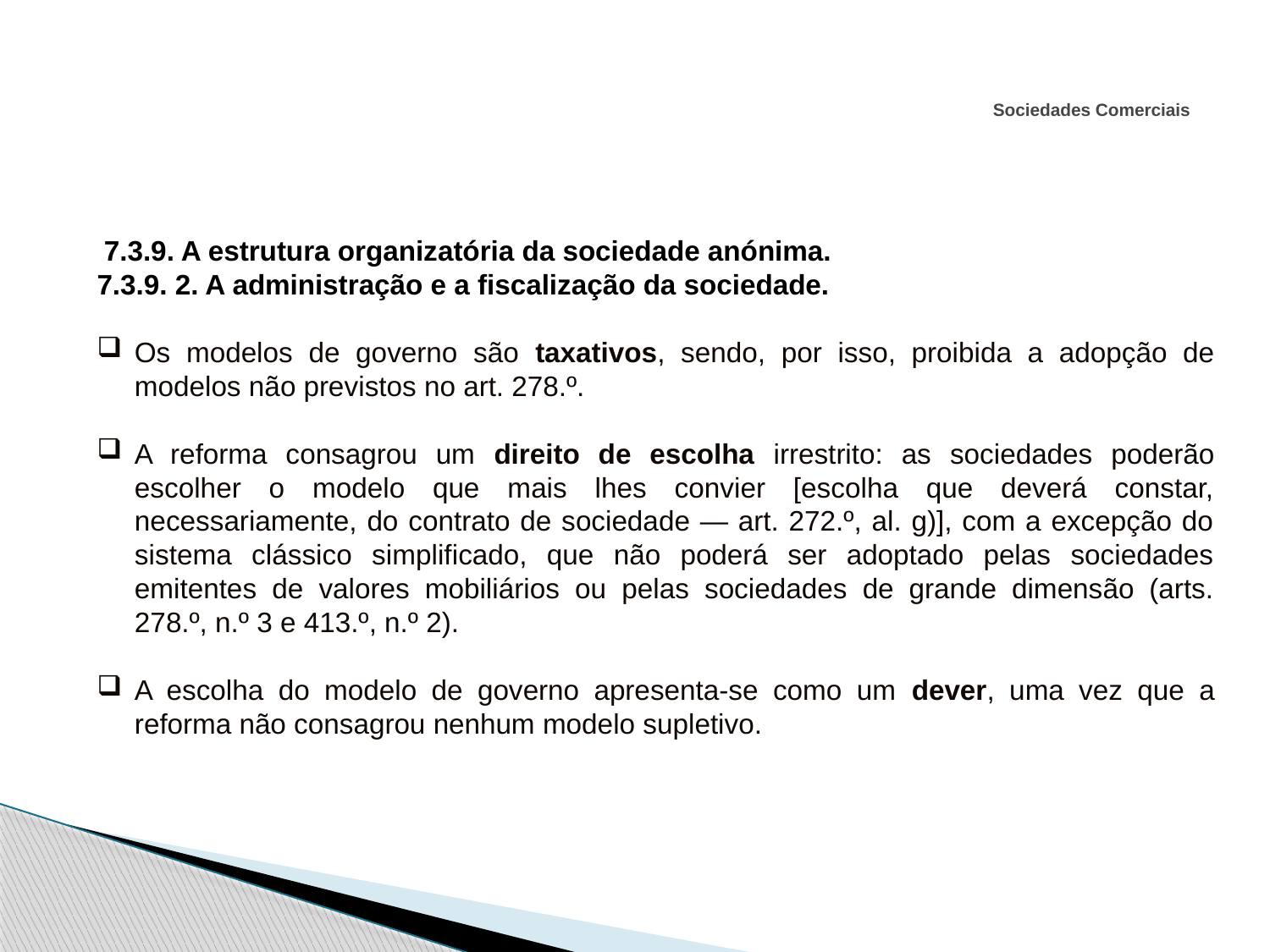

# Sociedades Comerciais
 7.3.9. A estrutura organizatória da sociedade anónima.
7.3.9. 2. A administração e a fiscalização da sociedade.

Os modelos de governo são taxativos, sendo, por isso, proibida a adopção de modelos não previstos no art. 278.º.

A reforma consagrou um direito de escolha irrestrito: as sociedades poderão escolher o modelo que mais lhes convier [escolha que deverá constar, necessariamente, do contrato de sociedade ― art. 272.º, al. g)], com a excepção do sistema clássico simplificado, que não poderá ser adoptado pelas sociedades emitentes de valores mobiliários ou pelas sociedades de grande dimensão (arts. 278.º, n.º 3 e 413.º, n.º 2).

A escolha do modelo de governo apresenta-se como um dever, uma vez que a reforma não consagrou nenhum modelo supletivo.